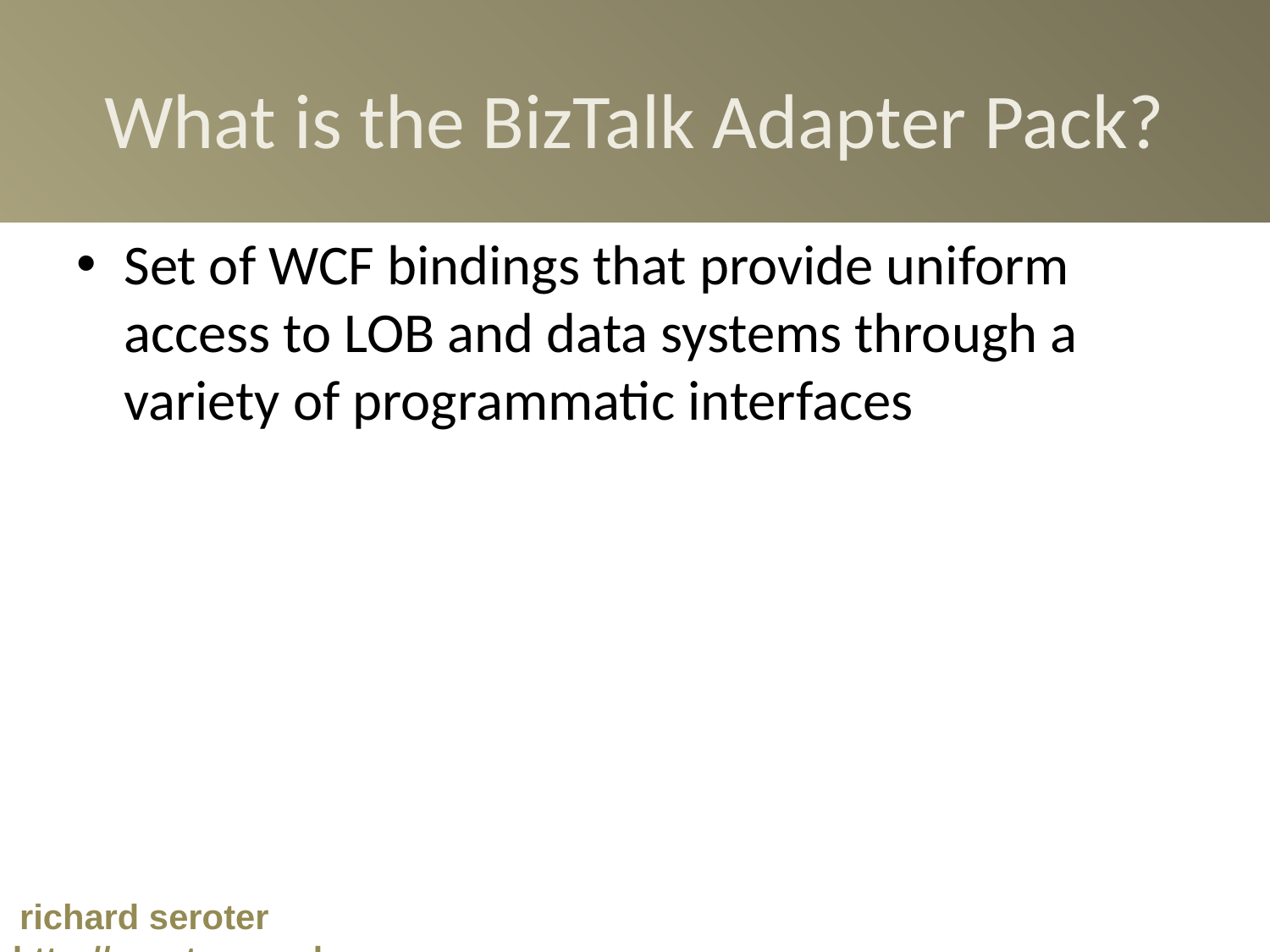

# What is the BizTalk Adapter Pack?
Set of WCF bindings that provide uniform access to LOB and data systems through a variety of programmatic interfaces
 richard seroter                                                                             http://seroter.wordpress.com